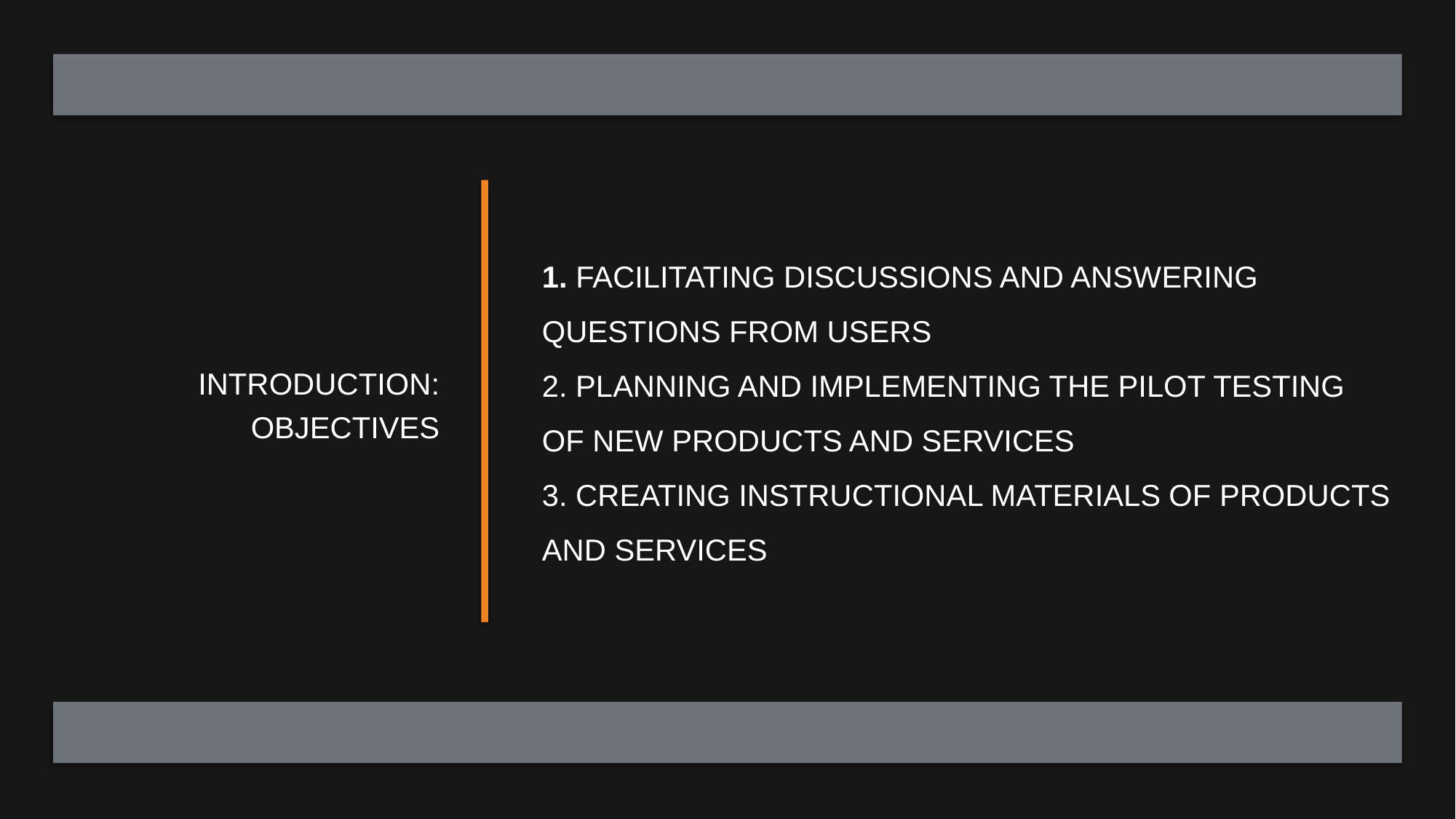

Introduction: objectives
# 1. facilitating discussions and answering questions from users 2. Planning and Implementing the pilot testing of new Products and Services 3. creating instructional materials of products and services